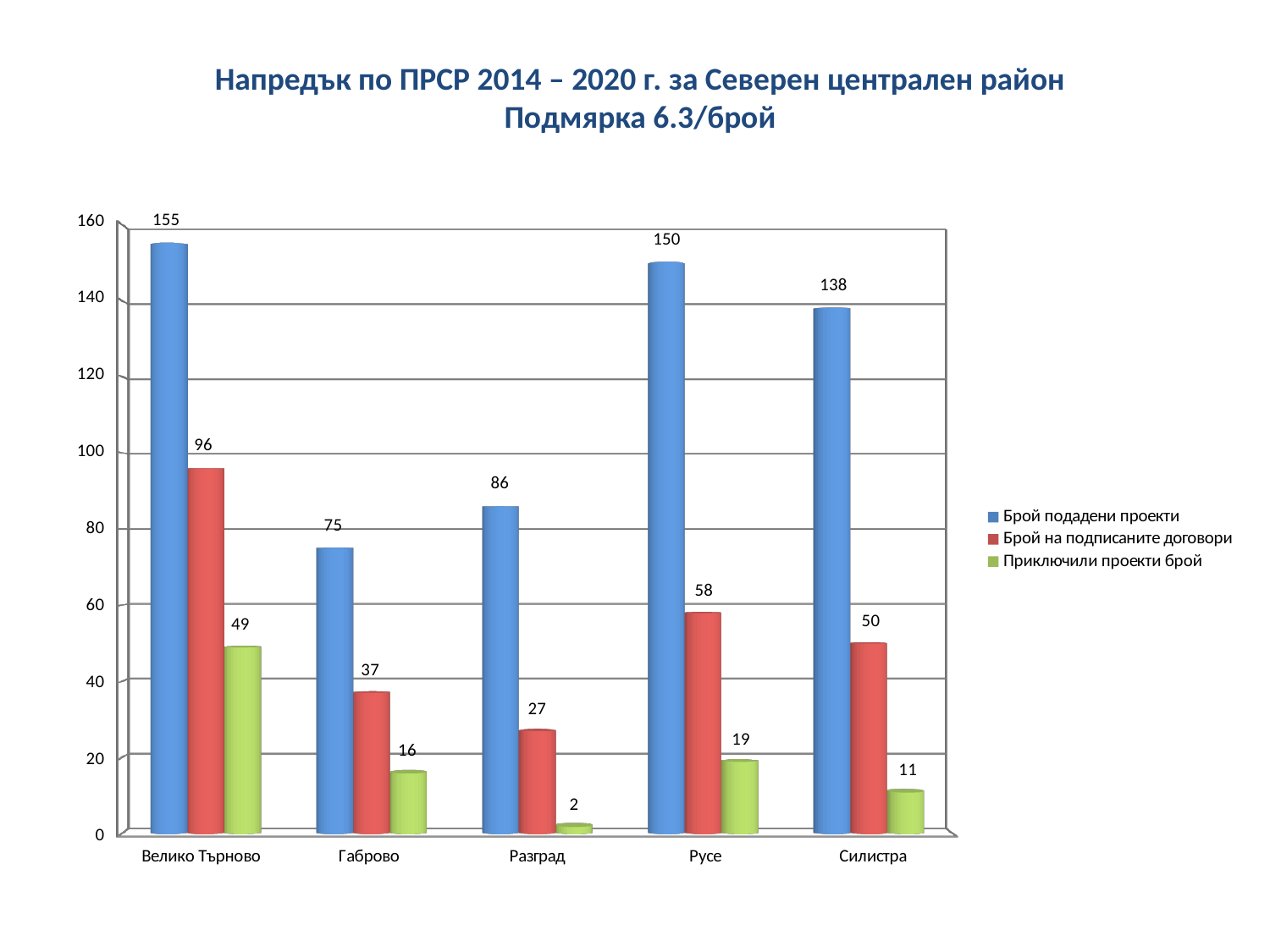

Напредък по ПРСР 2014 – 2020 г. за Северен централен район
Подмярка 6.3/брой

[unsupported chart]